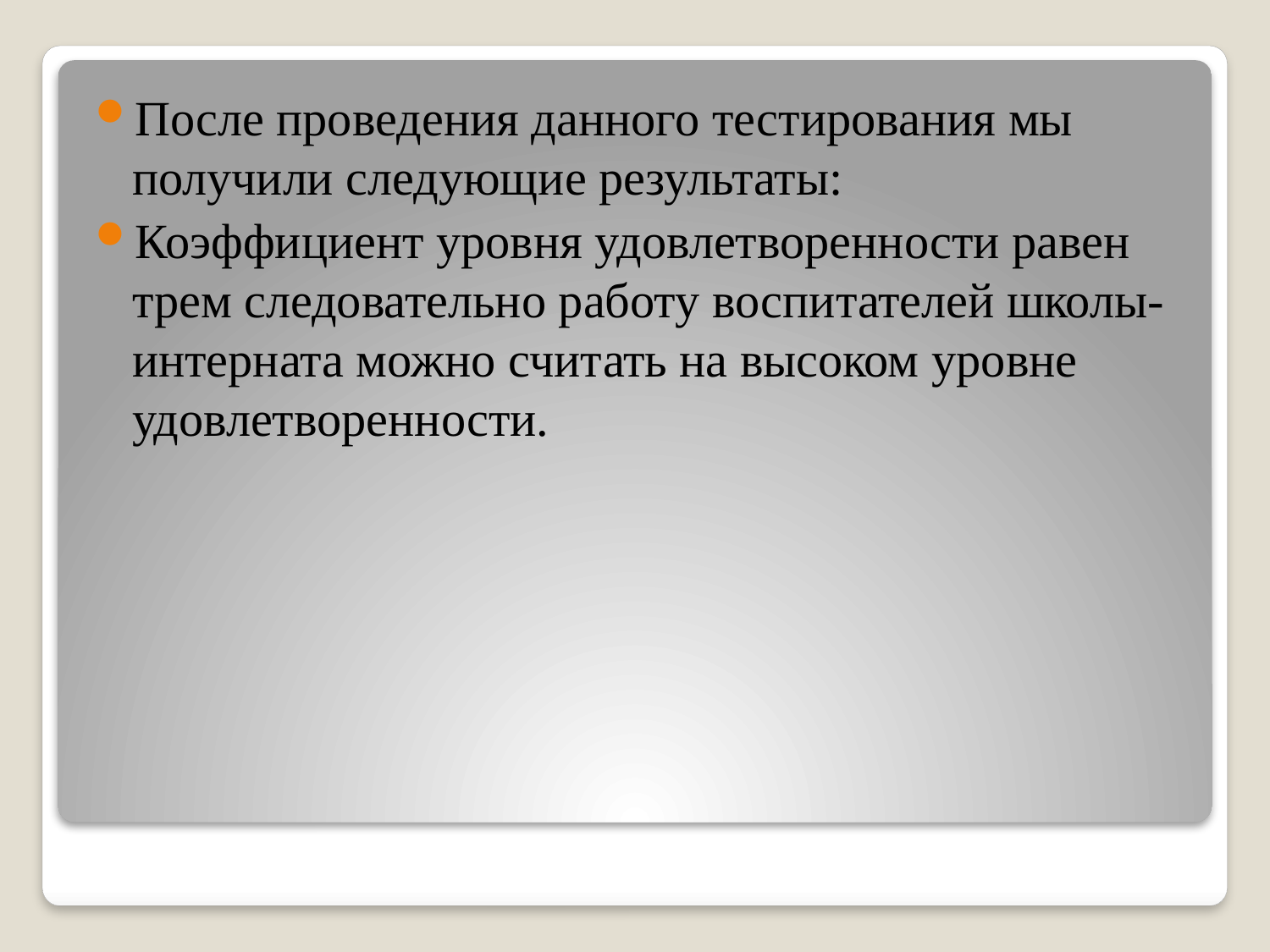

После проведения данного тестирования мы получили следующие результаты:
Коэффициент уровня удовлетворенности равен трем следовательно работу воспитателей школы-интерната можно считать на высоком уровне удовлетворенности.
#